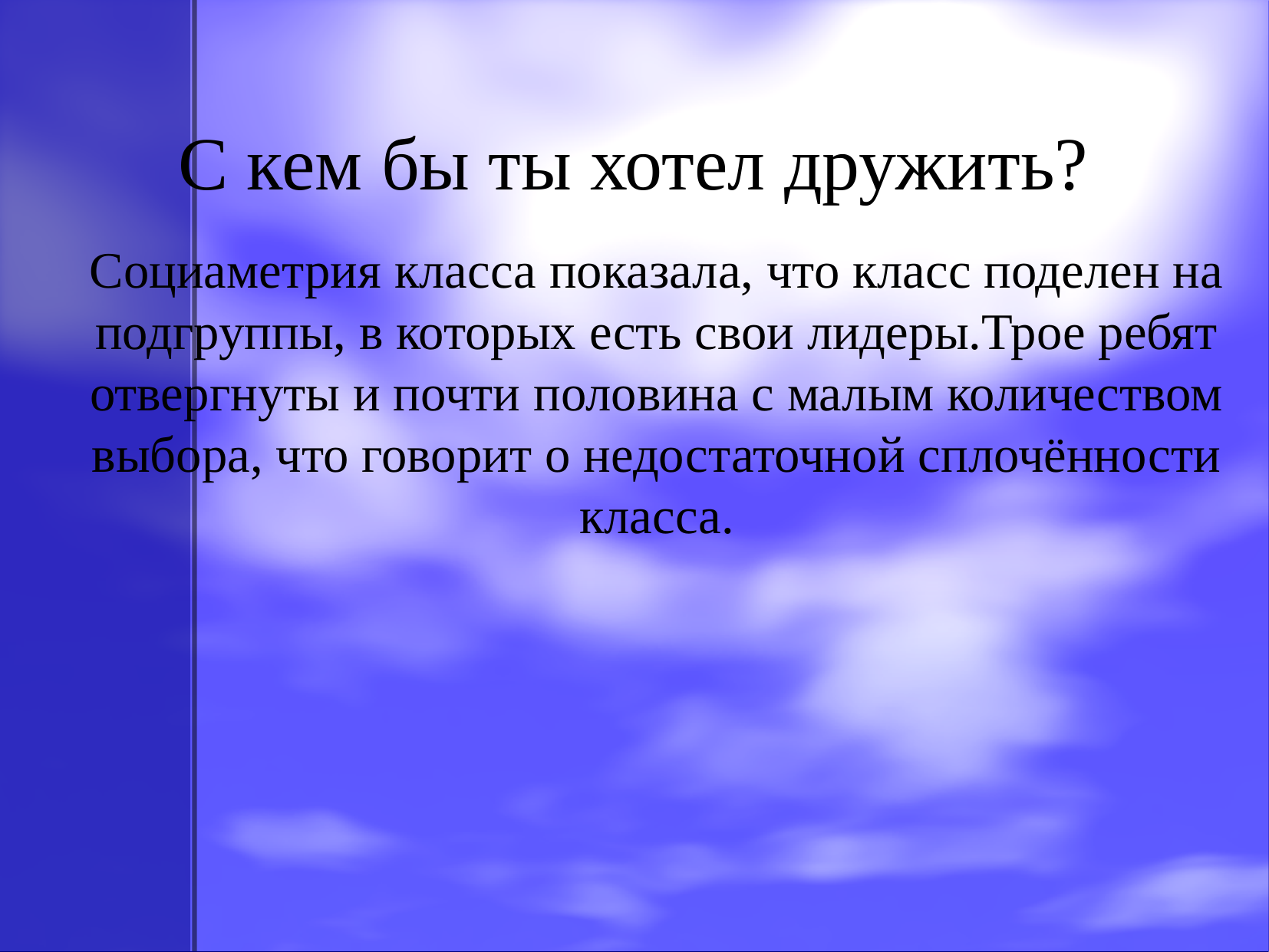

С кем бы ты хотел дружить?
Социаметрия класса показала, что класс поделен на подгруппы, в которых есть свои лидеры.Трое ребят отвергнуты и почти половина с малым количеством выбора, что говорит о недостаточной сплочённости класса.